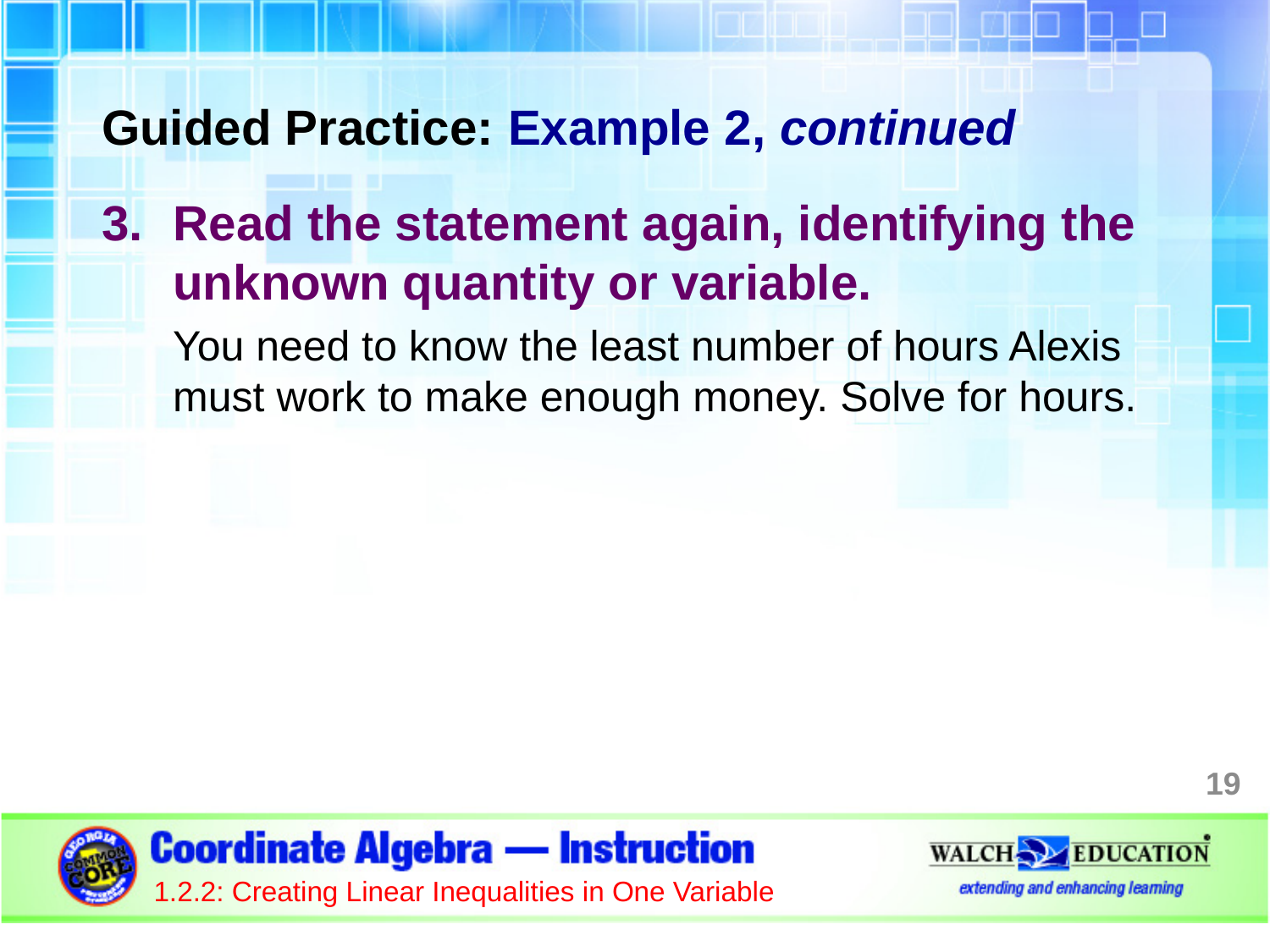

Guided Practice: Example 2, continued

Read the statement again, identifying the unknown quantity or variable.
You need to know the least number of hours Alexis must work to make enough money. Solve for hours.

19
1.2.2: Creating Linear Inequalities in One Variable